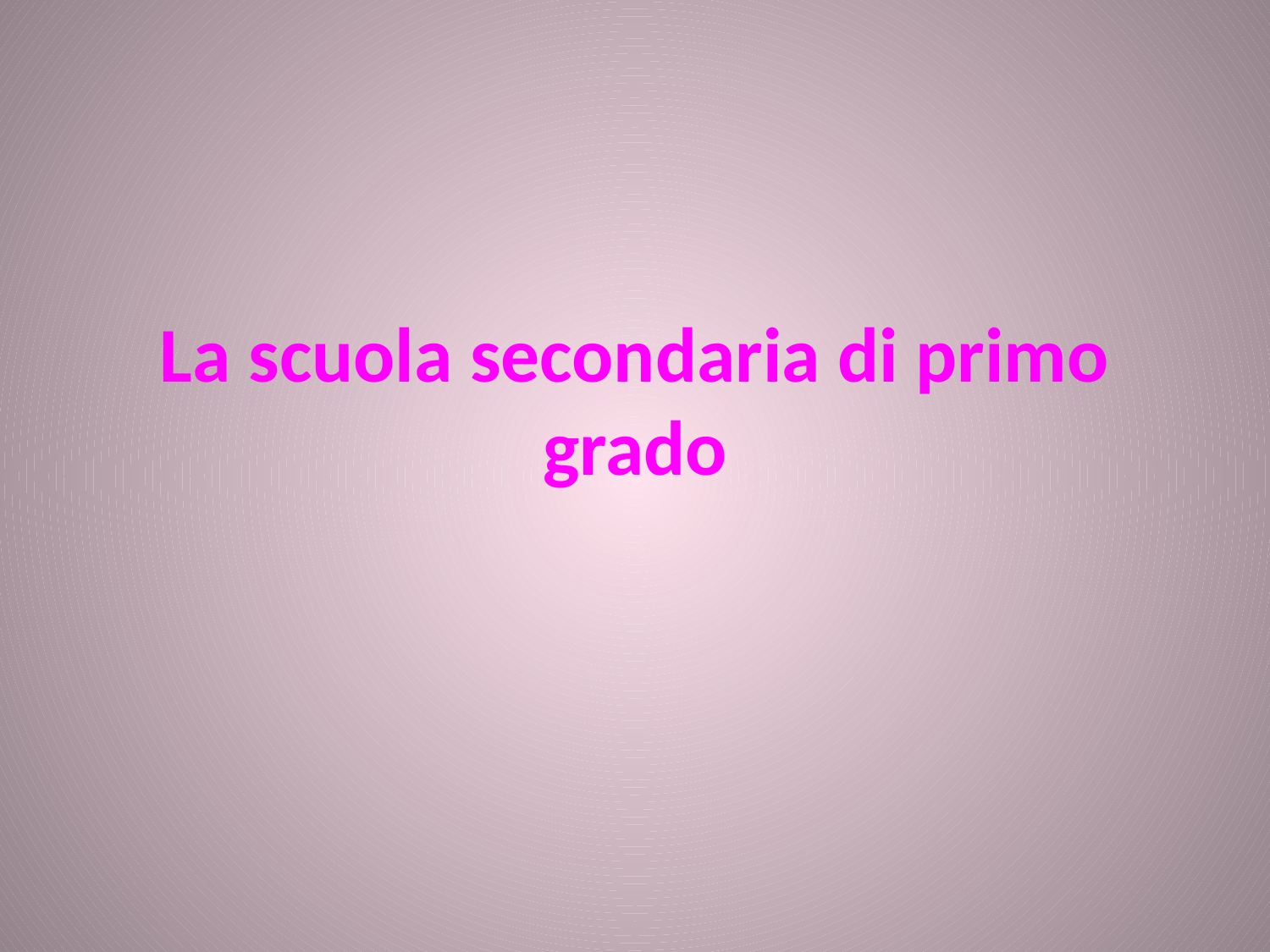

# La scuola secondaria di primo grado